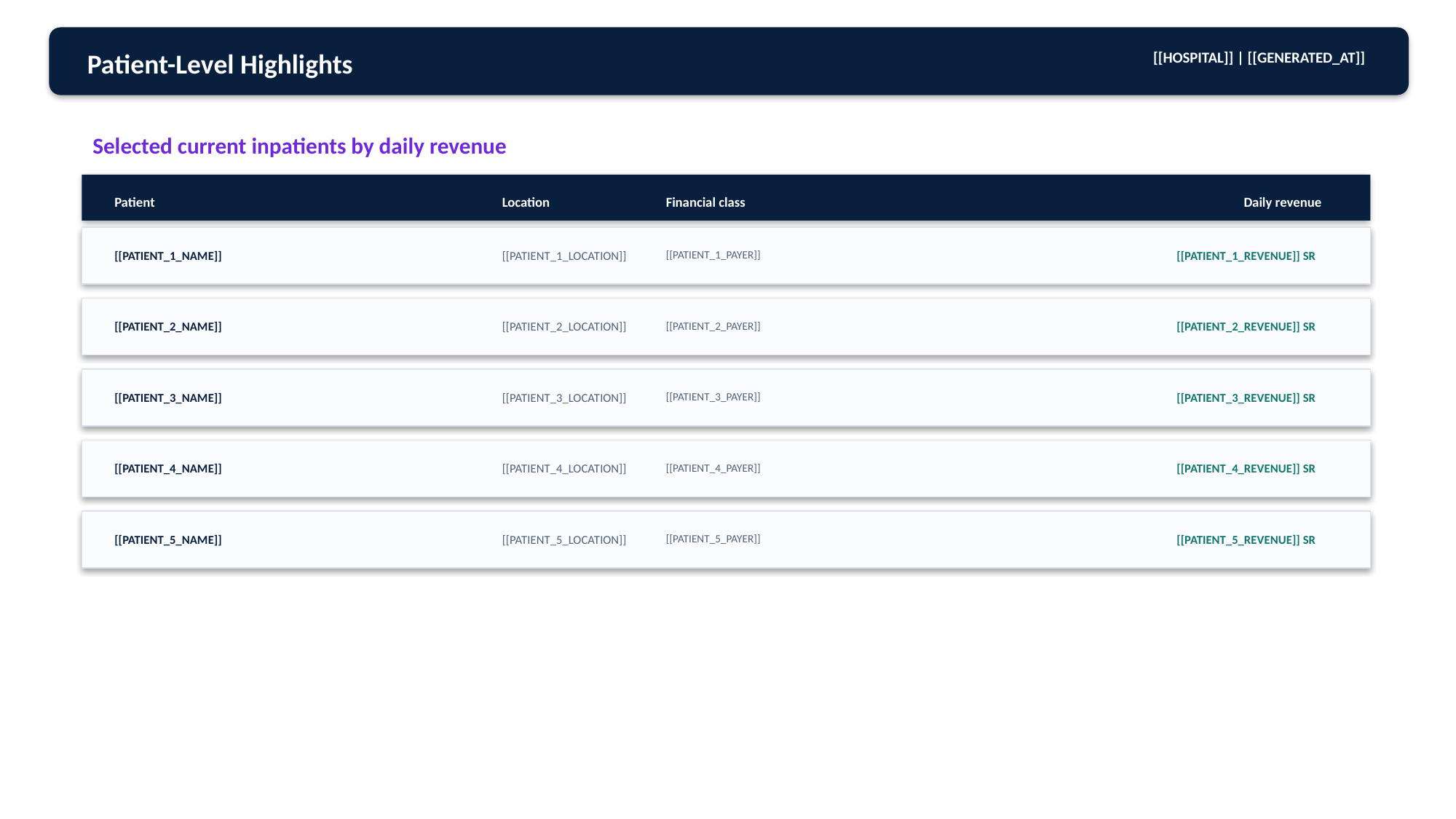

Patient-Level Highlights
[[HOSPITAL]] | [[GENERATED_AT]]
Selected current inpatients by daily revenue

Patient
Location
Financial class
Daily revenue

[[PATIENT_1_NAME]]
[[PATIENT_1_LOCATION]]
[[PATIENT_1_PAYER]]
[[PATIENT_1_REVENUE]] SR

[[PATIENT_2_NAME]]
[[PATIENT_2_LOCATION]]
[[PATIENT_2_PAYER]]
[[PATIENT_2_REVENUE]] SR

[[PATIENT_3_NAME]]
[[PATIENT_3_LOCATION]]
[[PATIENT_3_PAYER]]
[[PATIENT_3_REVENUE]] SR

[[PATIENT_4_NAME]]
[[PATIENT_4_LOCATION]]
[[PATIENT_4_PAYER]]
[[PATIENT_4_REVENUE]] SR

[[PATIENT_5_NAME]]
[[PATIENT_5_LOCATION]]
[[PATIENT_5_PAYER]]
[[PATIENT_5_REVENUE]] SR